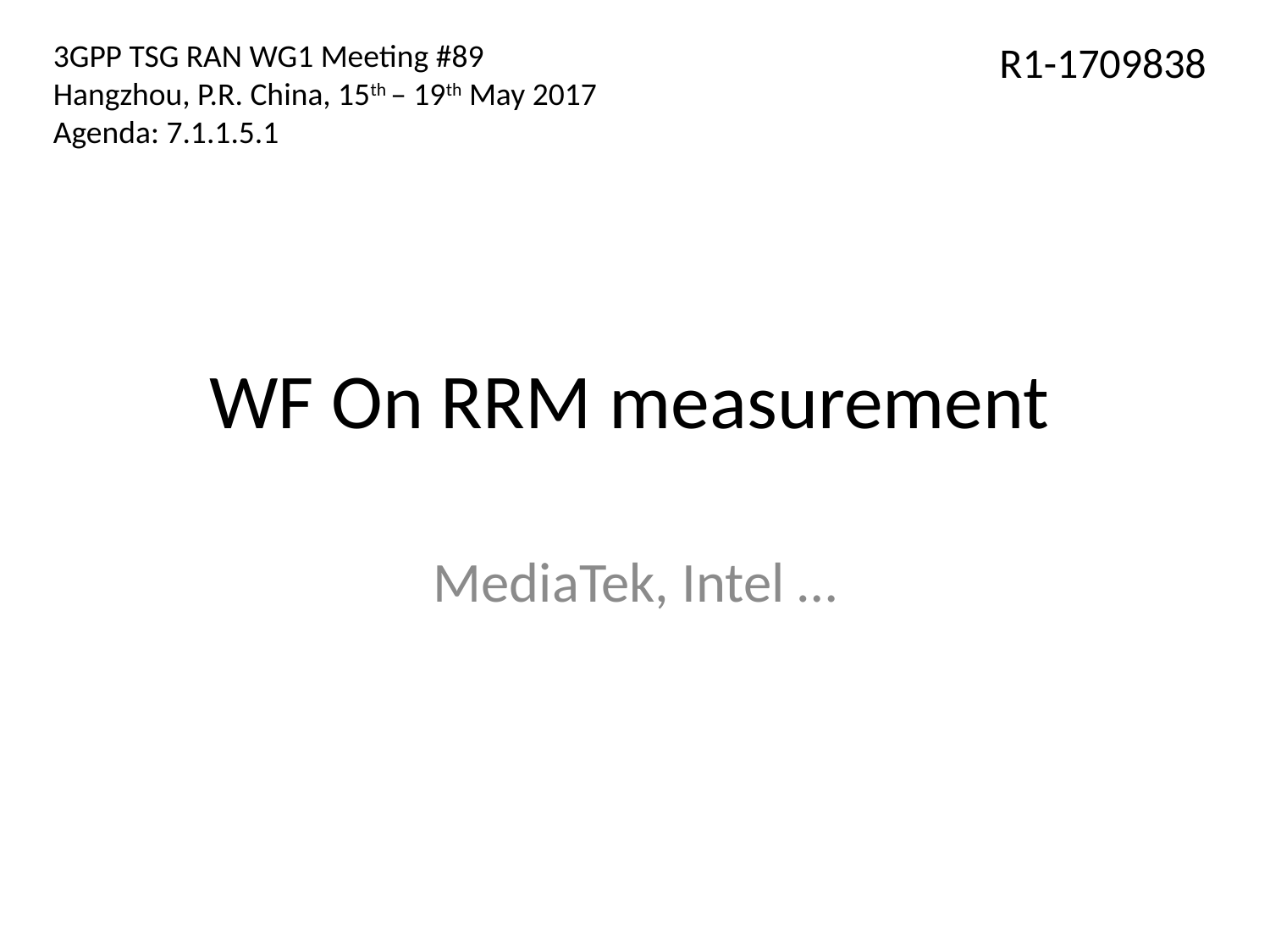

3GPP TSG RAN WG1 Meeting #89
Hangzhou, P.R. China, 15th – 19th May 2017
Agenda: 7.1.1.5.1
R1-1709838
# WF On RRM measurement
MediaTek, Intel …